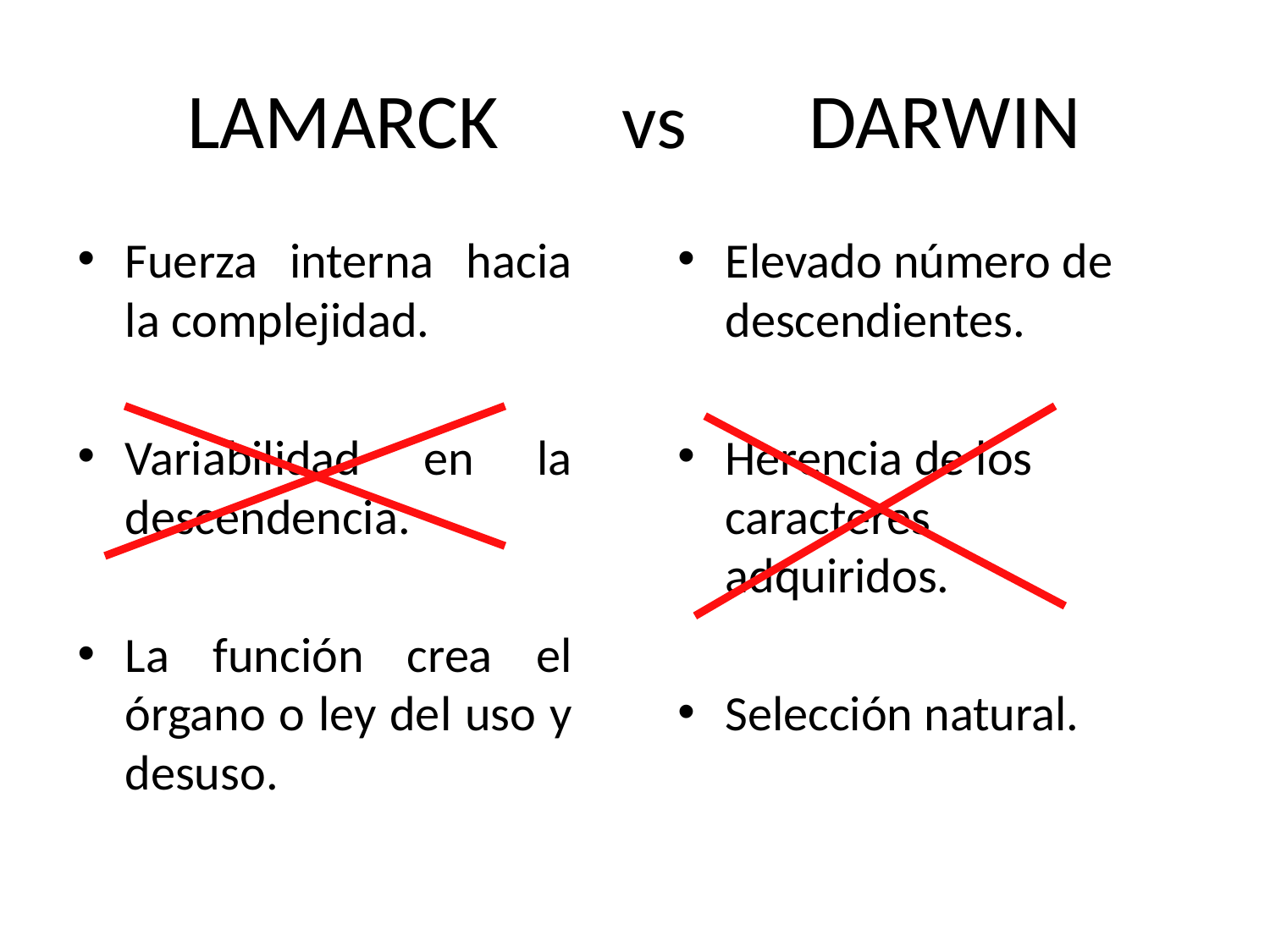

# LAMARCK       vs       DARWIN
Fuerza interna hacia la complejidad.

Variabilidad en la descendencia.

La función crea el órgano o ley del uso y desuso.
Elevado número de descendientes.

Herencia de los caracteres adquiridos.

Selección natural.